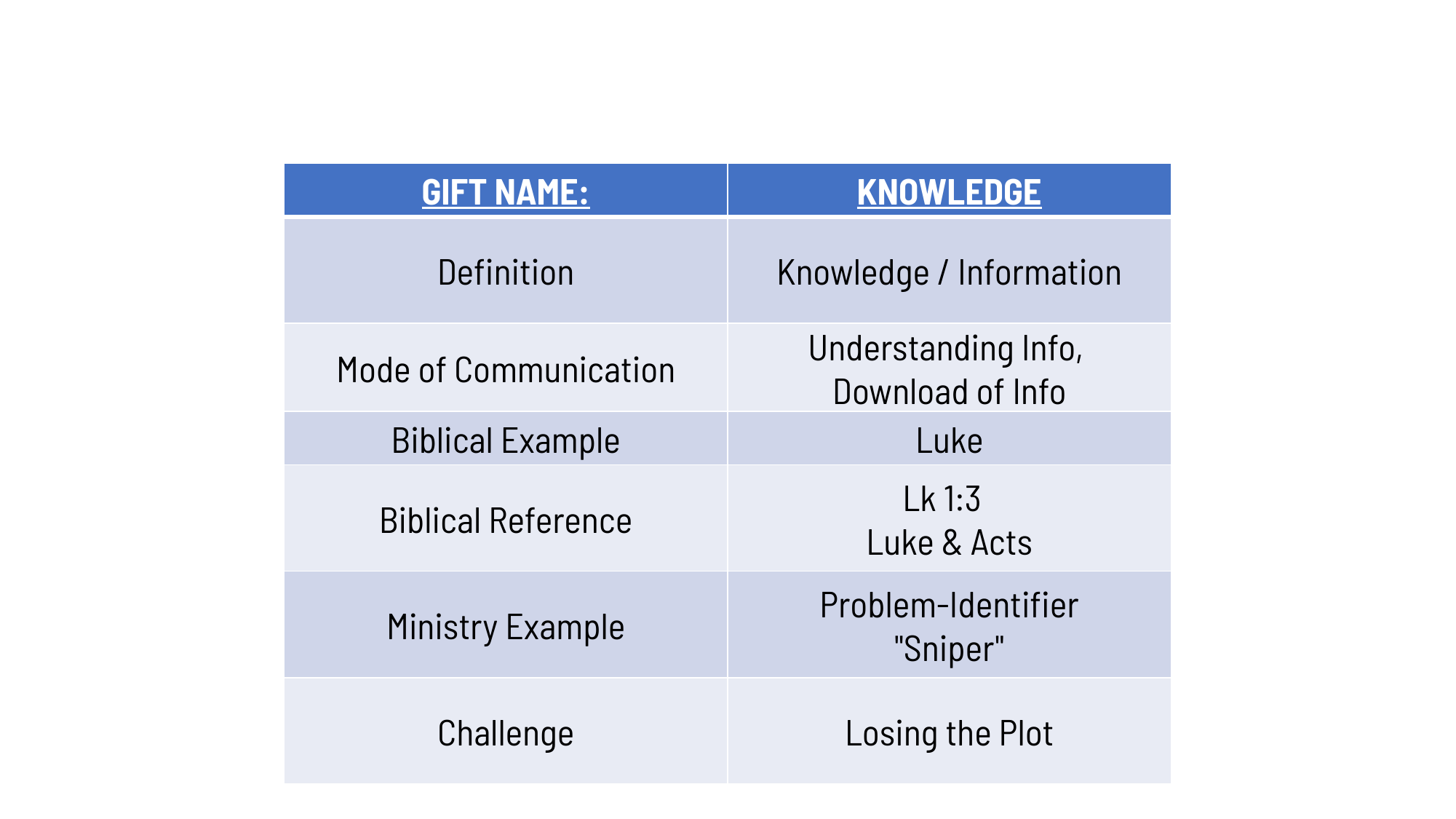

#
| GIFT NAME: | KNOWLEDGE |
| --- | --- |
| Definition | Knowledge / Information |
| Mode of Communication | Understanding Info, Download of Info |
| Biblical Example | Luke |
| Biblical Reference | Lk 1:3 Luke & Acts |
| Ministry Example | Problem-Identifier "Sniper" |
| Challenge | Losing the Plot |